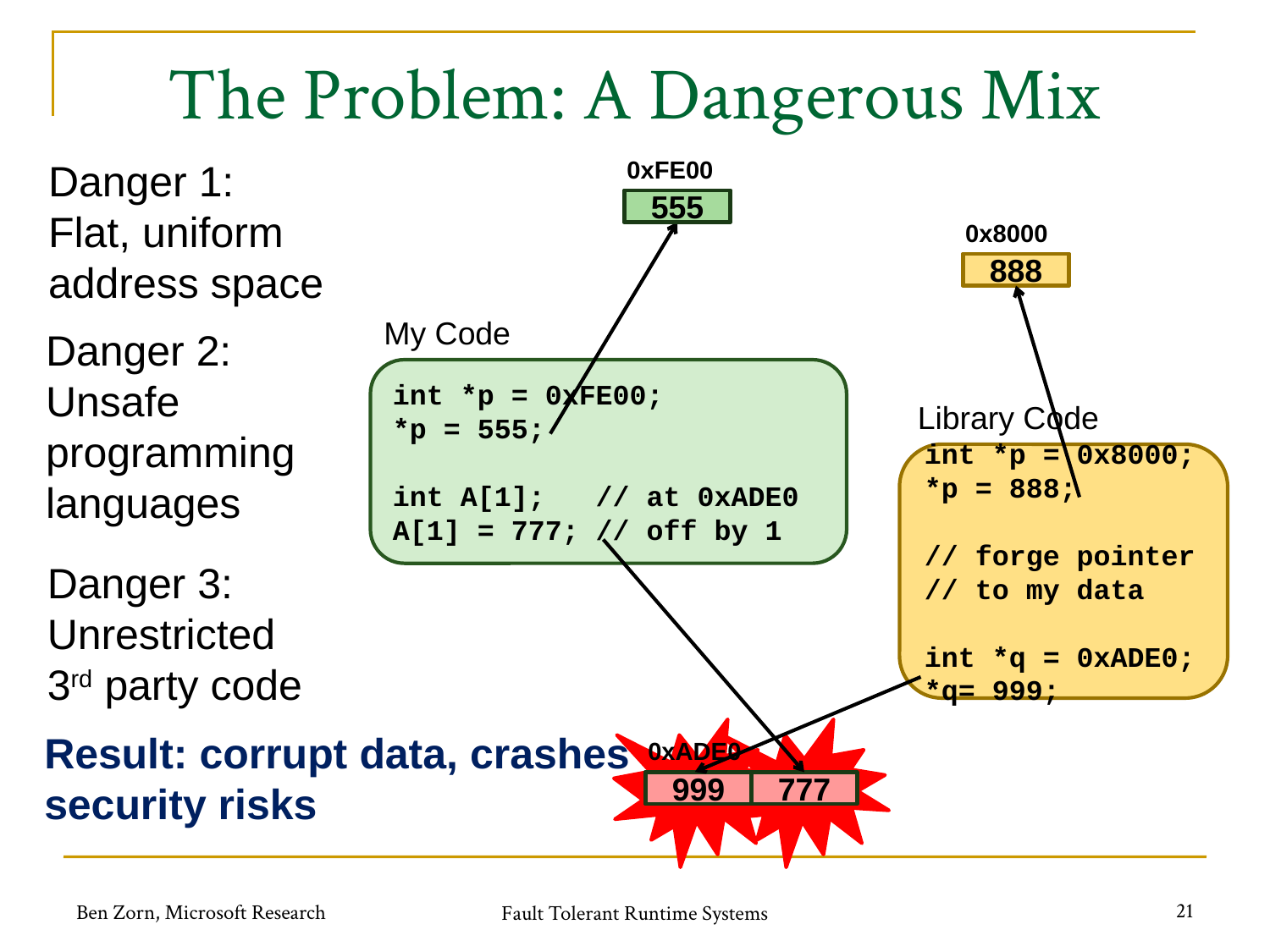

# The Problem: A Dangerous Mix
Danger 1:
Flat, uniform
address space
0xFE00

555
0x8000

888
My Code
int *p = 0xFE00;
*p = 555;

int A[1];   // at 0xADE0
A[1] = 777; // off by 1
Danger 2:
Unsafe
programming
languages
Library Code
int *p = 0x8000;
*p = 888;

// forge pointer
// to my data
int *q = 0xADE0;
*q= 999;
Danger 3:
Unrestricted
3rd party code

Result: corrupt data, crashes
security risks
0xADE0

999
777
Ben Zorn, Microsoft Research
21
Fault Tolerant Runtime Systems